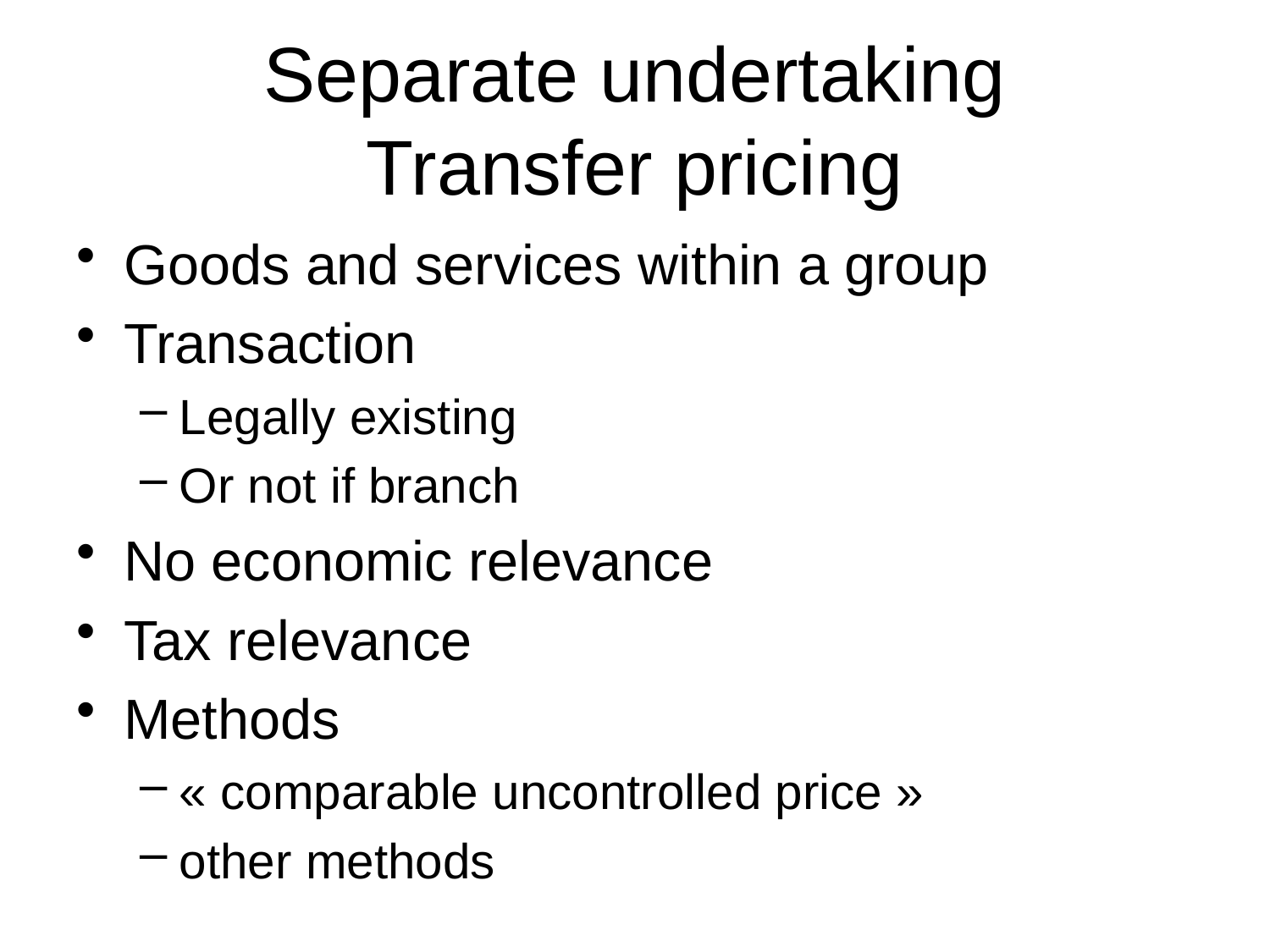

# Separate undertaking Transfer pricing
Goods and services within a group
Transaction
Legally existing
Or not if branch
No economic relevance
Tax relevance
Methods
« comparable uncontrolled price »
other methods